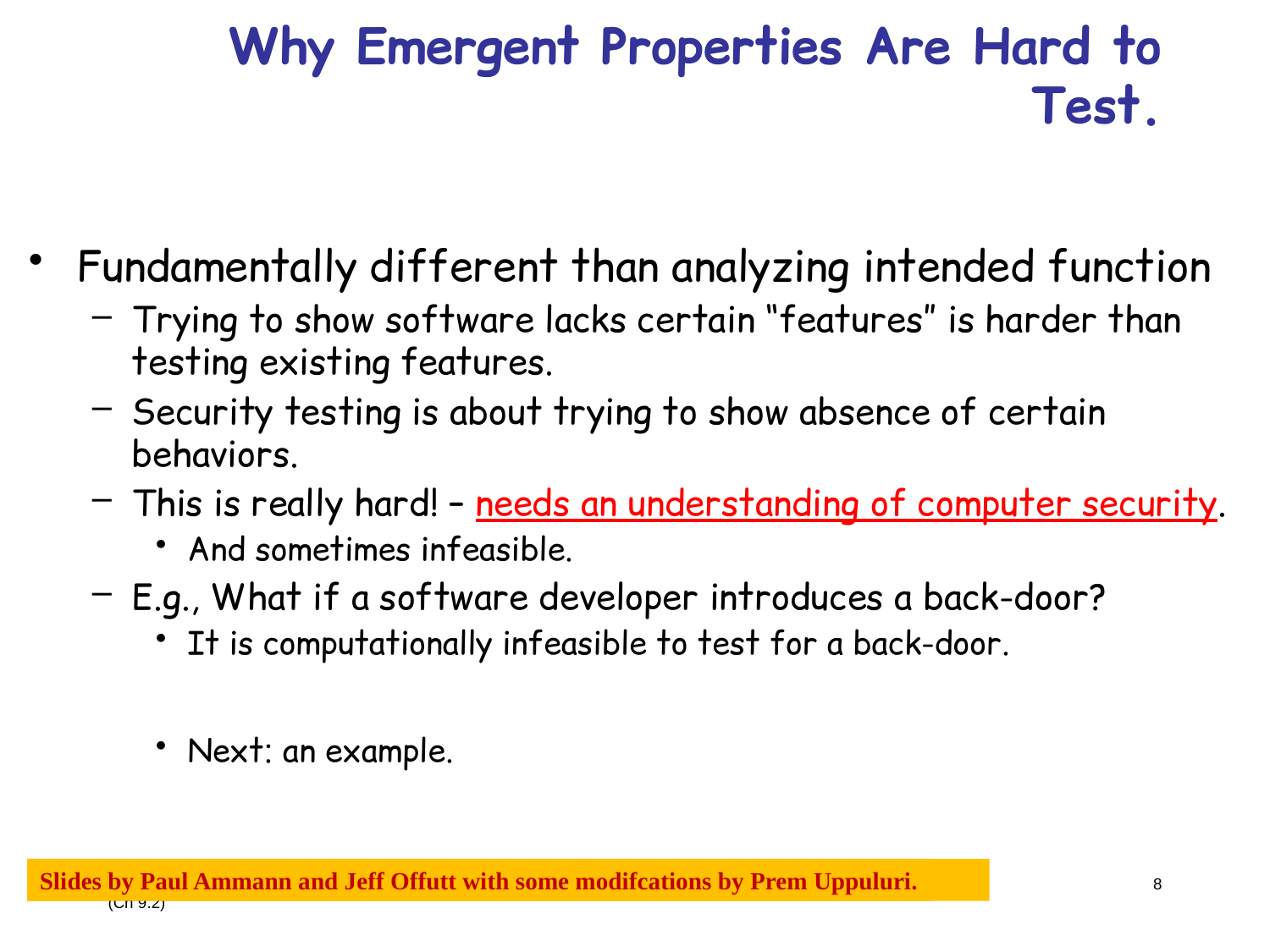

# Why Emergent Properties Are Hard to Test.

Fundamentally different than analyzing intended function
Trying to show software lacks certain “features” is harder than testing existing features.
Security testing is about trying to show absence of certain behaviors.
This is really hard! – needs an understanding of computer security.
And sometimes infeasible.
E.g., What if a software developer introduces a back-door?
It is computationally infeasible to test for a back-door.

Next: an example.

Slides by Paul Ammann and Jeff Offutt with some modifcations by Prem Uppuluri.
Introduction to Software Testing  (Ch 9.2)
© Ammann & Offutt
8